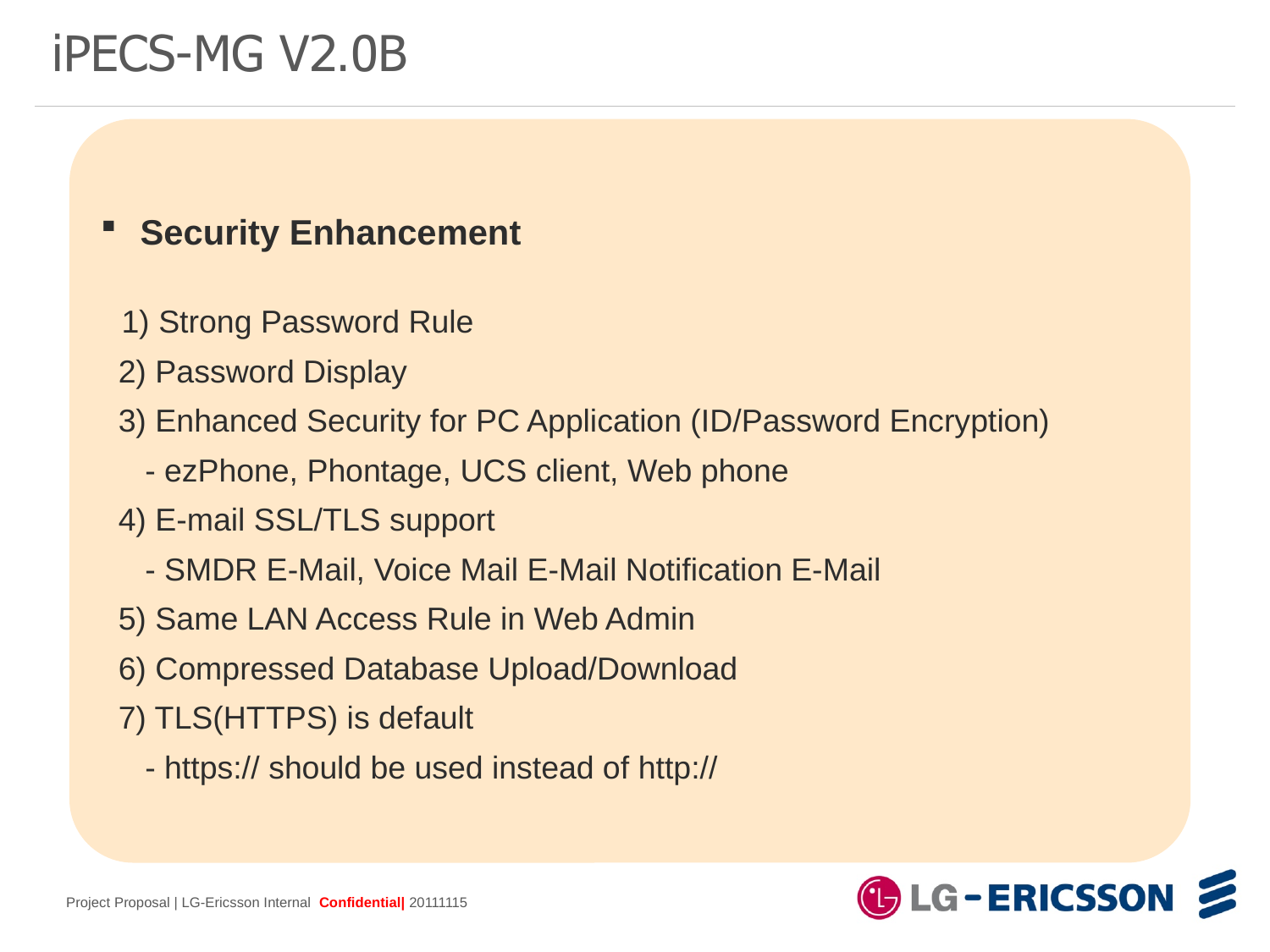

iPECS-MG V2.0B
 Security Enhancement

   1) Strong Password Rule
  2) Password Display
  3) Enhanced Security for PC Application (ID/Password Encryption)
     - ezPhone, Phontage, UCS client, Web phone
  4) E-mail SSL/TLS support
     - SMDR E-Mail, Voice Mail E-Mail Notification E-Mail
  5) Same LAN Access Rule in Web Admin
  6) Compressed Database Upload/Download
  7) TLS(HTTPS) is default
     - https:// should be used instead of http://